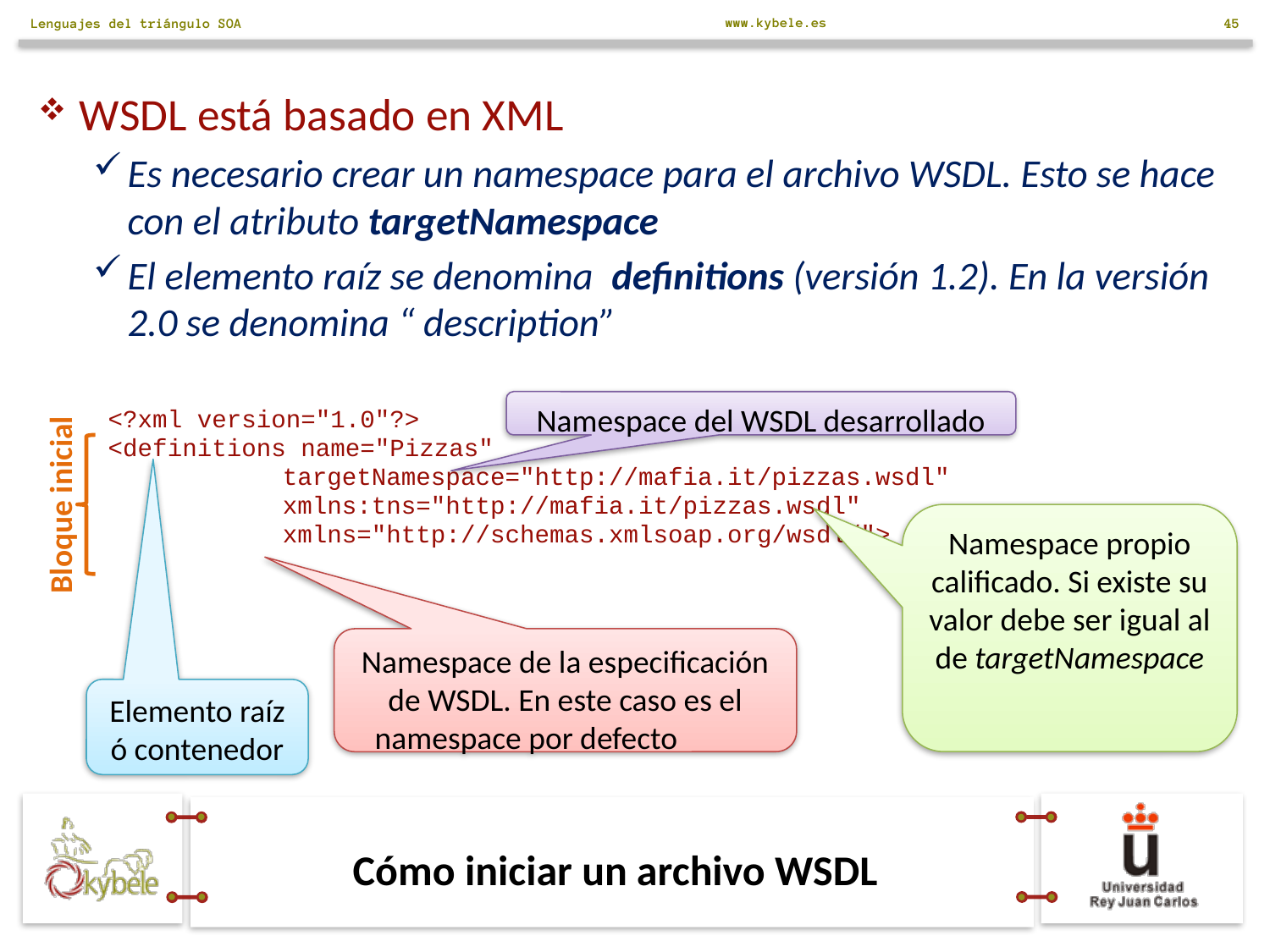

Lenguajes del triángulo SOA
45
WSDL está basado en XML
Es necesario crear un namespace para el archivo WSDL. Esto se hace con el atributo targetNamespace
El elemento raíz se denomina  definitions (versión 1.2). En la versión 2.0 se denomina “ description”
Namespace del WSDL desarrollado
<?xml version="1.0"?>
<definitions name="Pizzas"
		targetNamespace="http://mafia.it/pizzas.wsdl"
		xmlns:tns="http://mafia.it/pizzas.wsdl"
		xmlns="http://schemas.xmlsoap.org/wsdl/">

Bloque inicial
Namespace propio calificado. Si existe su valor debe ser igual al de targetNamespace
Namespace de la especificación de WSDL. En este caso es el namespace por defecto
Elemento raíz ó contenedor
# Cómo iniciar un archivo WSDL